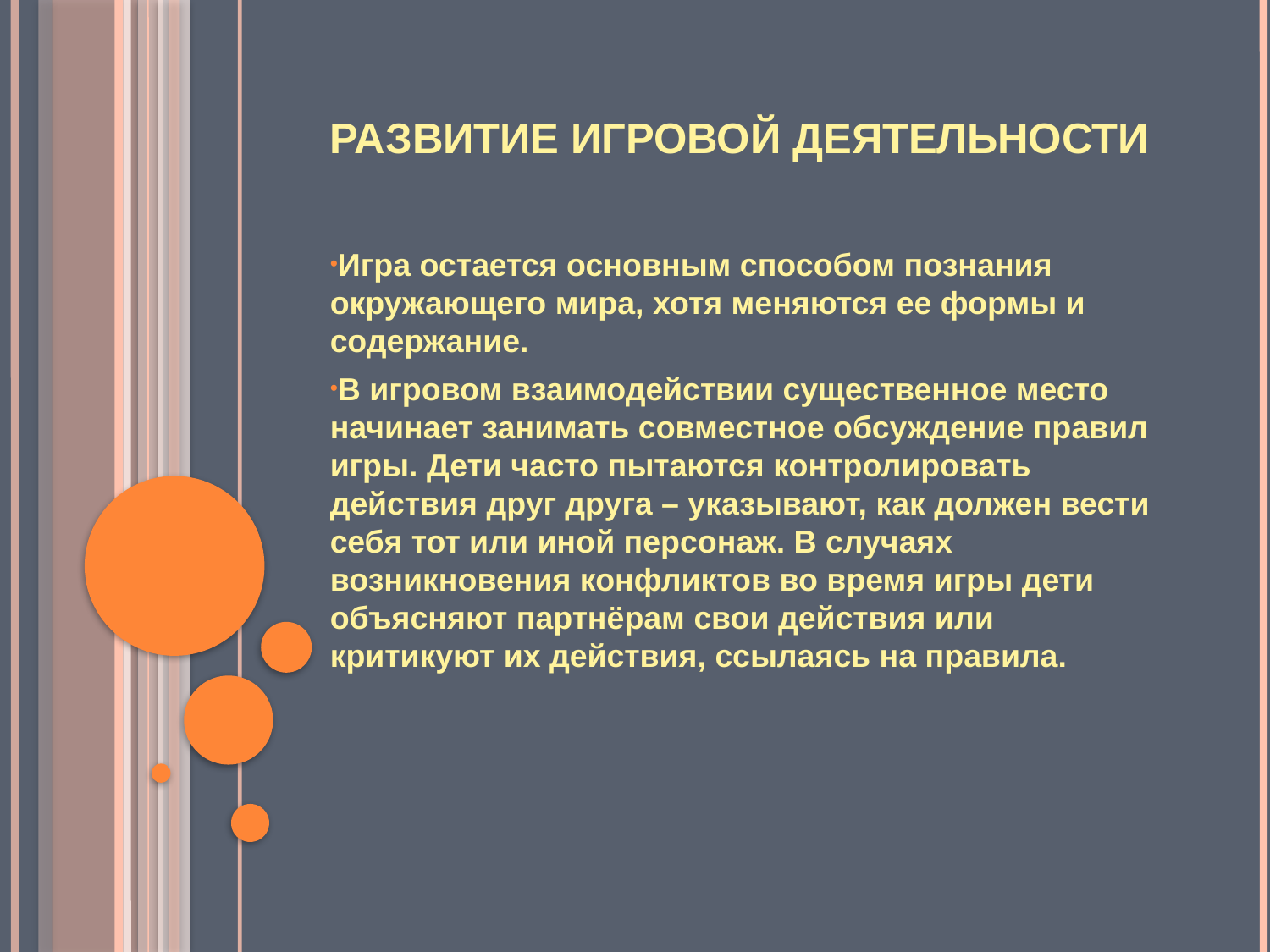

# Развитие игровой деятельности
Игра остается основным способом познания окружающего мира, хотя меняются ее формы и содержание.
В игровом взаимодействии существенное место начинает занимать совместное обсуждение правил игры. Дети часто пытаются контролировать действия друг друга – указывают, как должен вести себя тот или иной персонаж. В случаях возникновения конфликтов во время игры дети объясняют партнёрам свои действия или критикуют их действия, ссылаясь на правила.